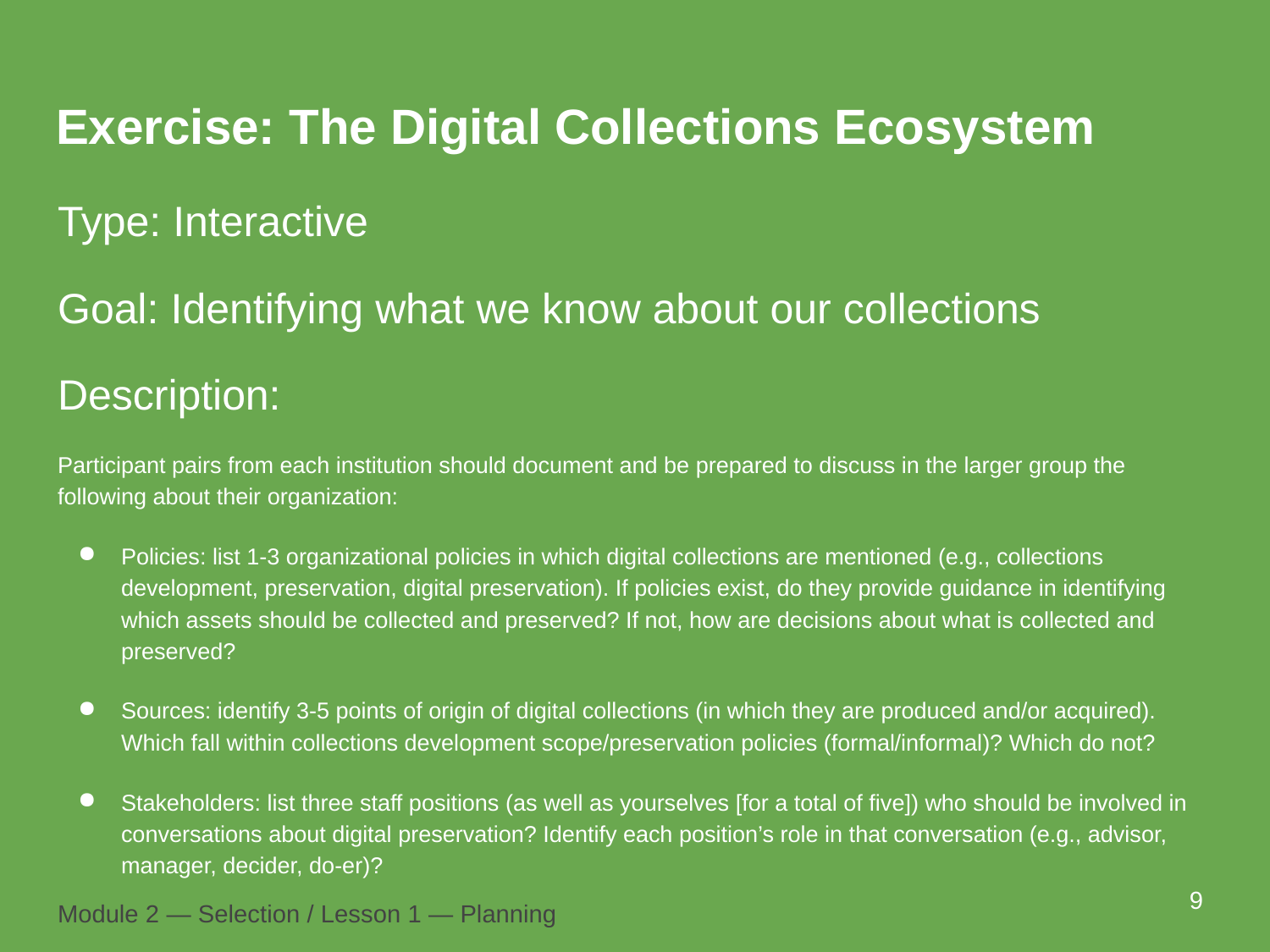

# Exercise: The Digital Collections Ecosystem
Type: Interactive
Goal: Identifying what we know about our collections
Description:
Participant pairs from each institution should document and be prepared to discuss in the larger group the following about their organization:
Policies: list 1-3 organizational policies in which digital collections are mentioned (e.g., collections development, preservation, digital preservation). If policies exist, do they provide guidance in identifying which assets should be collected and preserved? If not, how are decisions about what is collected and preserved?
Sources: identify 3-5 points of origin of digital collections (in which they are produced and/or acquired). Which fall within collections development scope/preservation policies (formal/informal)? Which do not?
Stakeholders: list three staff positions (as well as yourselves [for a total of five]) who should be involved in conversations about digital preservation? Identify each position’s role in that conversation (e.g., advisor, manager, decider, do-er)?

9
Module 2 — Selection / Lesson 1 — Planning